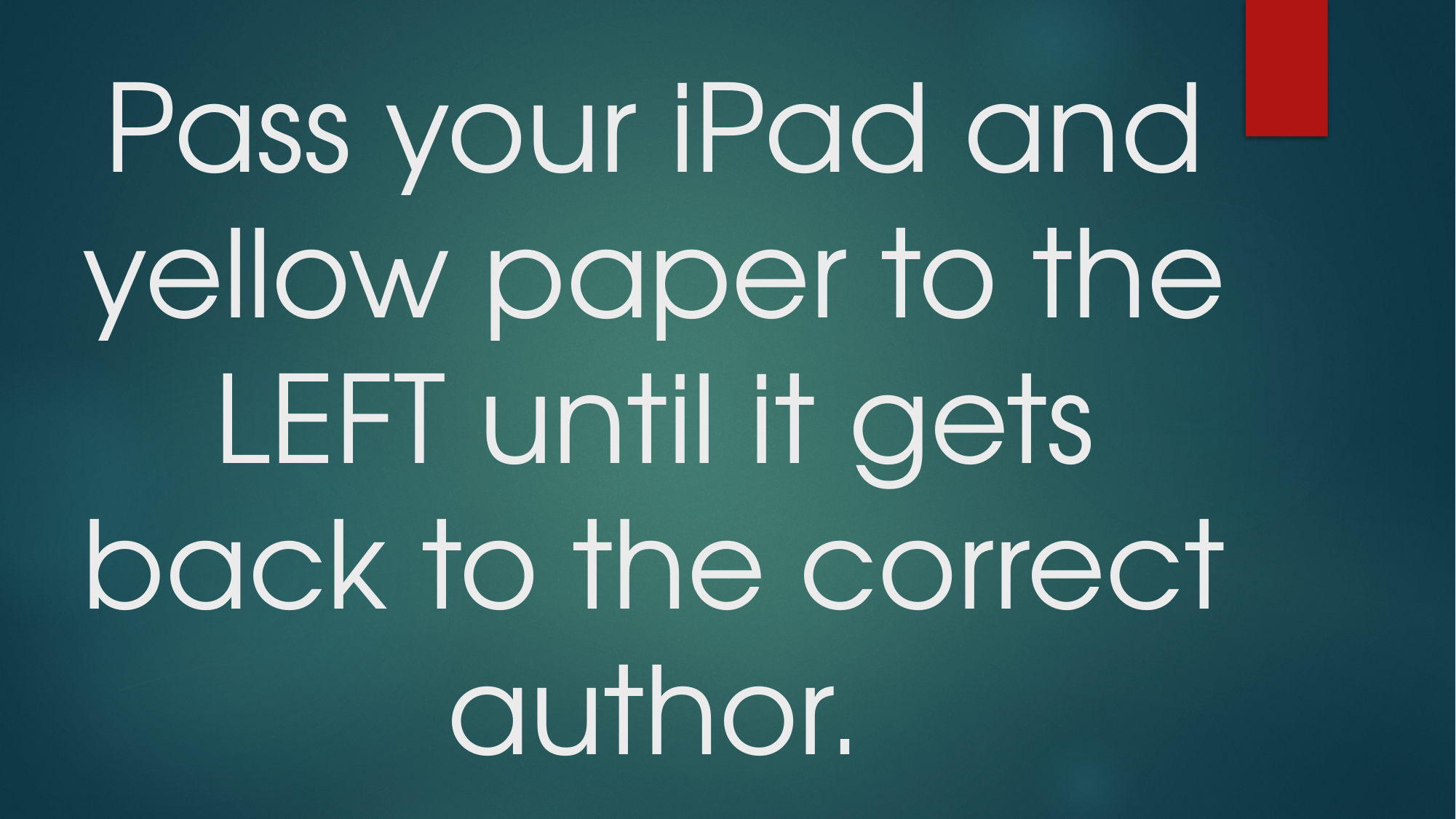

# Pass your iPad and yellow paper to the LEFT until it gets back to the correct author.